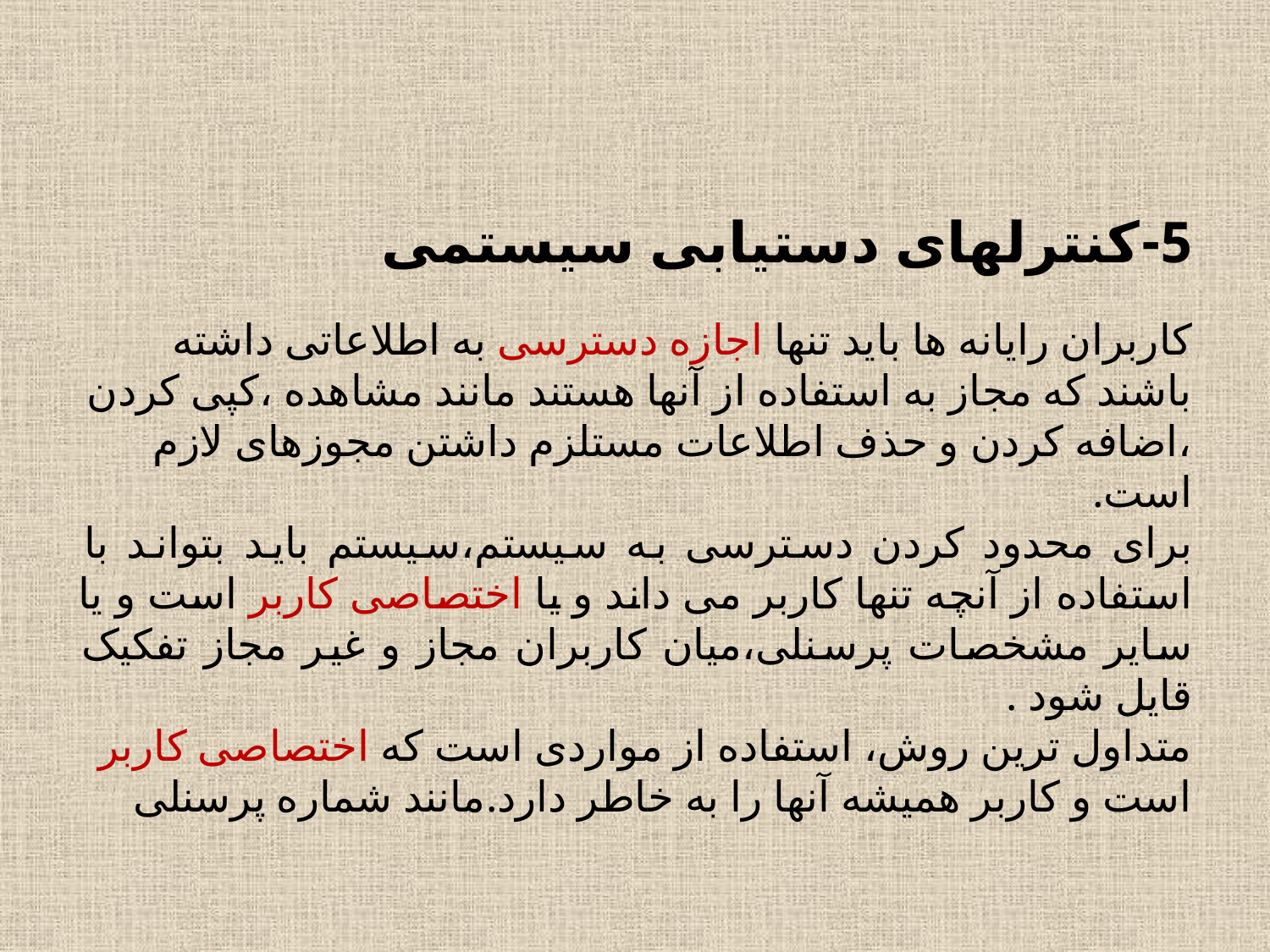

5-کنترلهای دستیابی سیستمی
کاربران رایانه ها باید تنها اجازه دسترسی به اطلاعاتی داشته باشند که مجاز به استفاده از آنها هستند مانند مشاهده ،کپی کردن ،اضافه کردن و حذف اطلاعات مستلزم داشتن مجوزهای لازم است.
برای محدود کردن دسترسی به سیستم،سیستم باید بتواند با استفاده از آنچه تنها کاربر می داند و یا اختصاصی کاربر است و یا سایر مشخصات پرسنلی،میان کاربران مجاز و غیر مجاز تفکیک قایل شود .
متداول ترین روش، استفاده از مواردی است که اختصاصی کاربر است و کاربر همیشه آنها را به خاطر دارد.مانند شماره پرسنلی